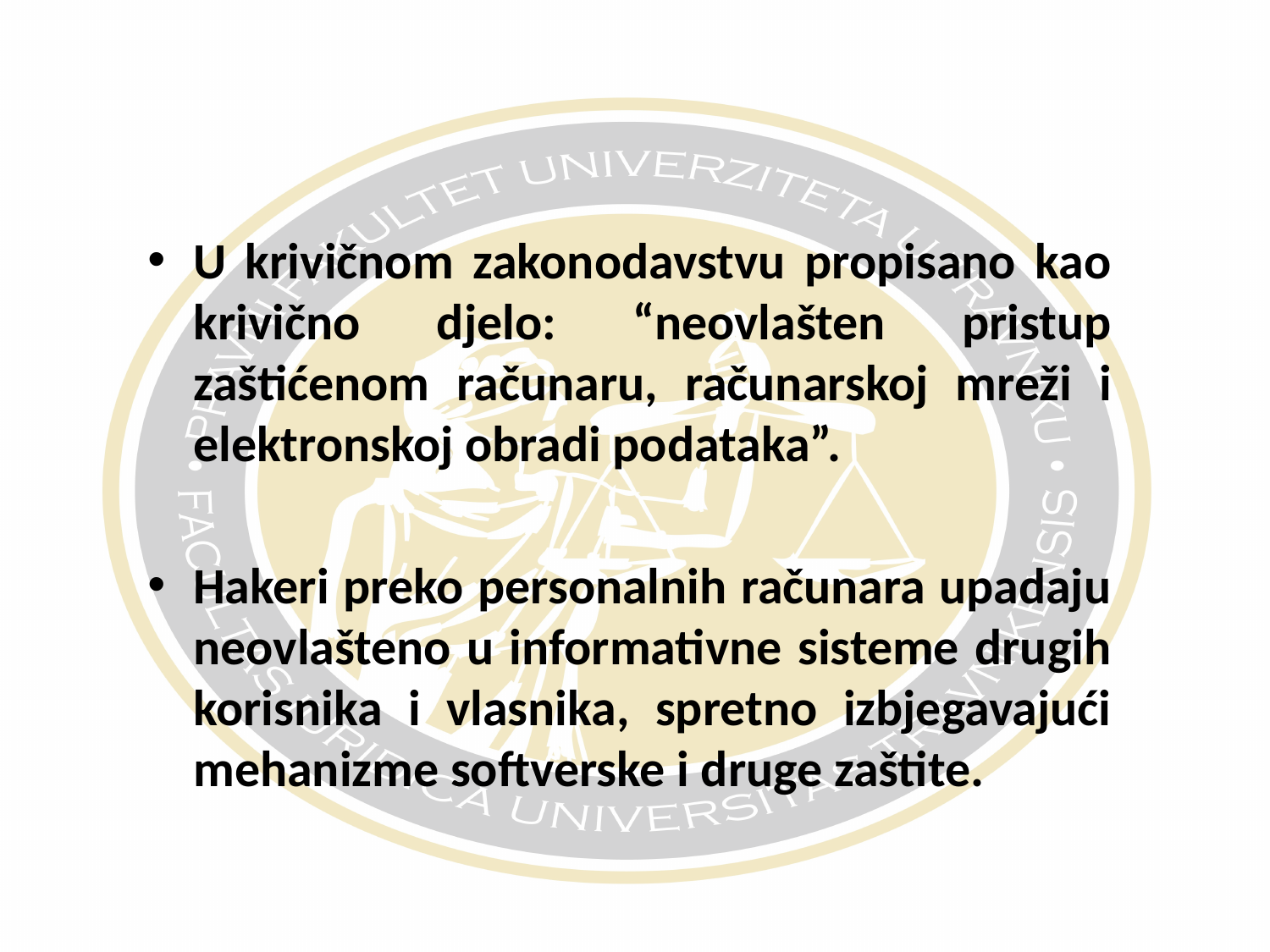

#
U krivičnom zakonodavstvu propisano kao krivično djelo: “neovlašten pristup zaštićenom računaru, računarskoj mreži i elektronskoj obradi podataka”.

Hakeri preko personalnih računara upadaju neovlašteno u informativne sisteme drugih korisnika i vlasnika, spretno izbjegavajući mehanizme softverske i druge zaštite.